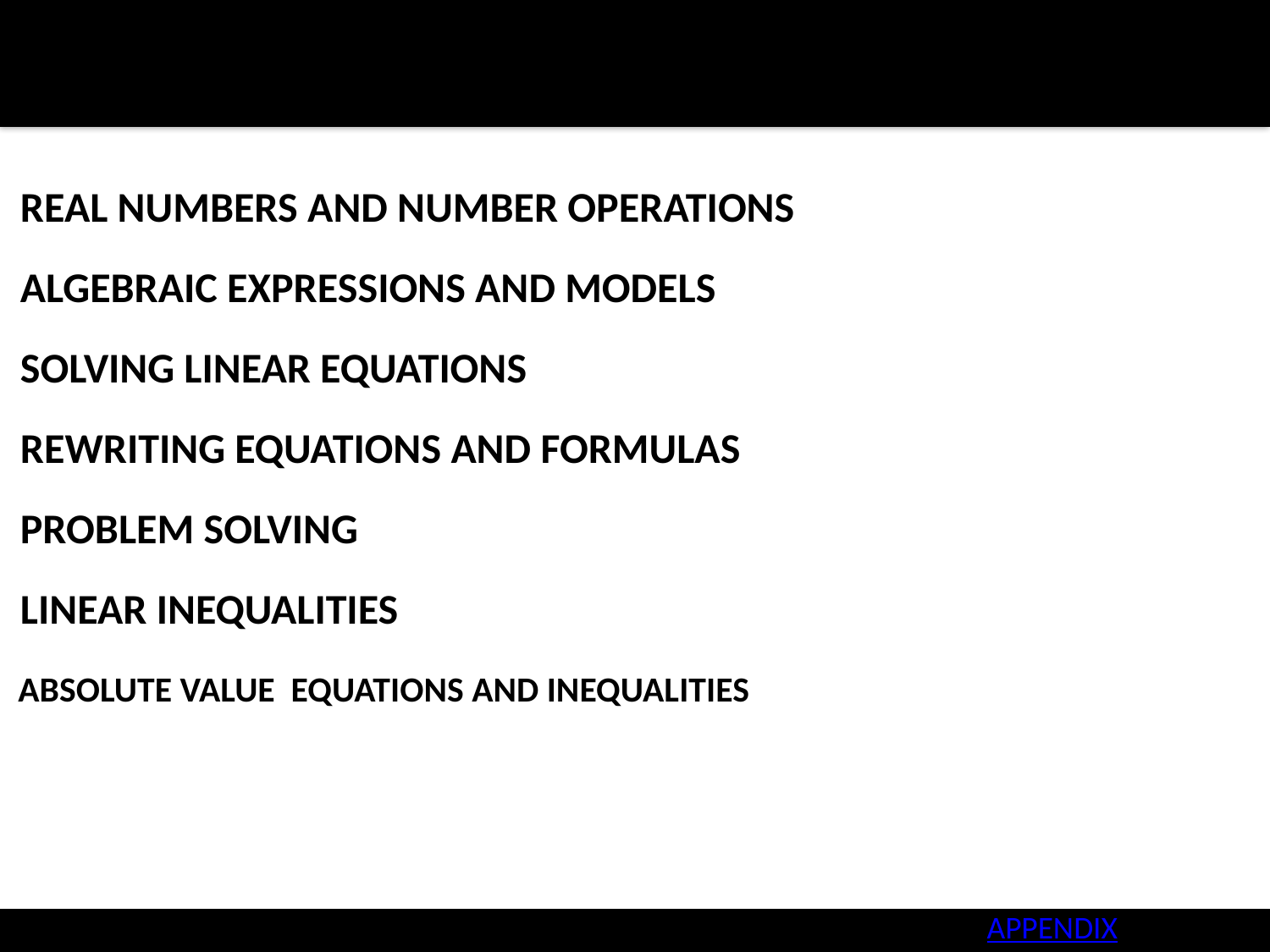

EQUATIONS AND INEQUALITIES

Real Numbers and number operations
Algebraic expressions and models
Solving Linear Equations
Rewriting equations and formulas
Problem solving
Linear Inequalities
Absolute Value  equations and inequalities
APPENDIX
A2H CH 1